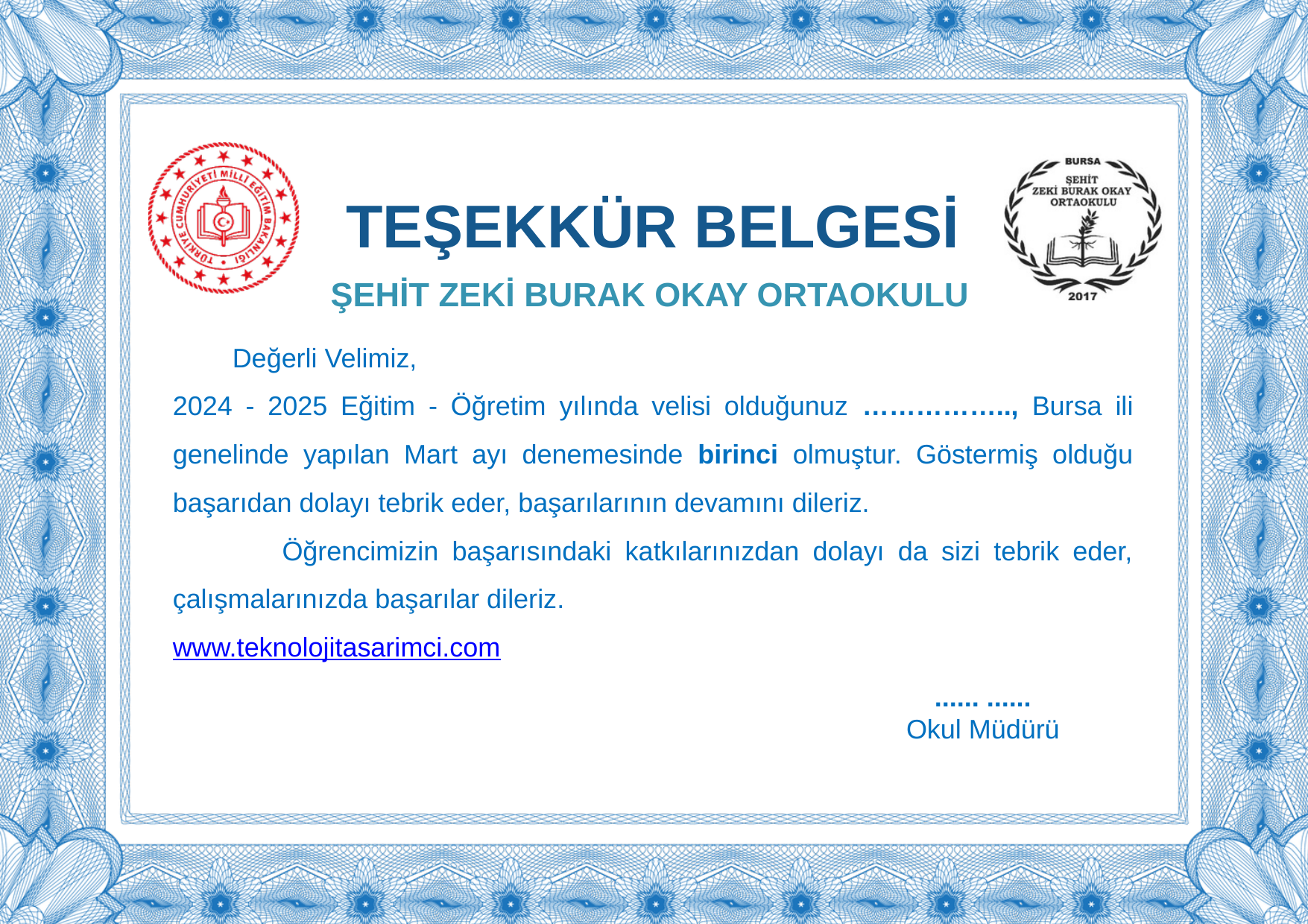

TEŞEKKÜR BELGESİ

ŞEHİT ZEKİ BURAK OKAY ORTAOKULU
        Değerli Velimiz,
2024 - 2025 Eğitim - Öğretim yılında velisi olduğunuz …………….., Bursa ili genelinde yapılan Mart ayı denemesinde birinci olmuştur. Göstermiş olduğu başarıdan dolayı tebrik eder, başarılarının devamını dileriz.
        Öğrencimizin başarısındaki katkılarınızdan dolayı da sizi tebrik eder, çalışmalarınızda başarılar dileriz.
www.teknolojitasarimci.com
...... ......
Okul Müdürü